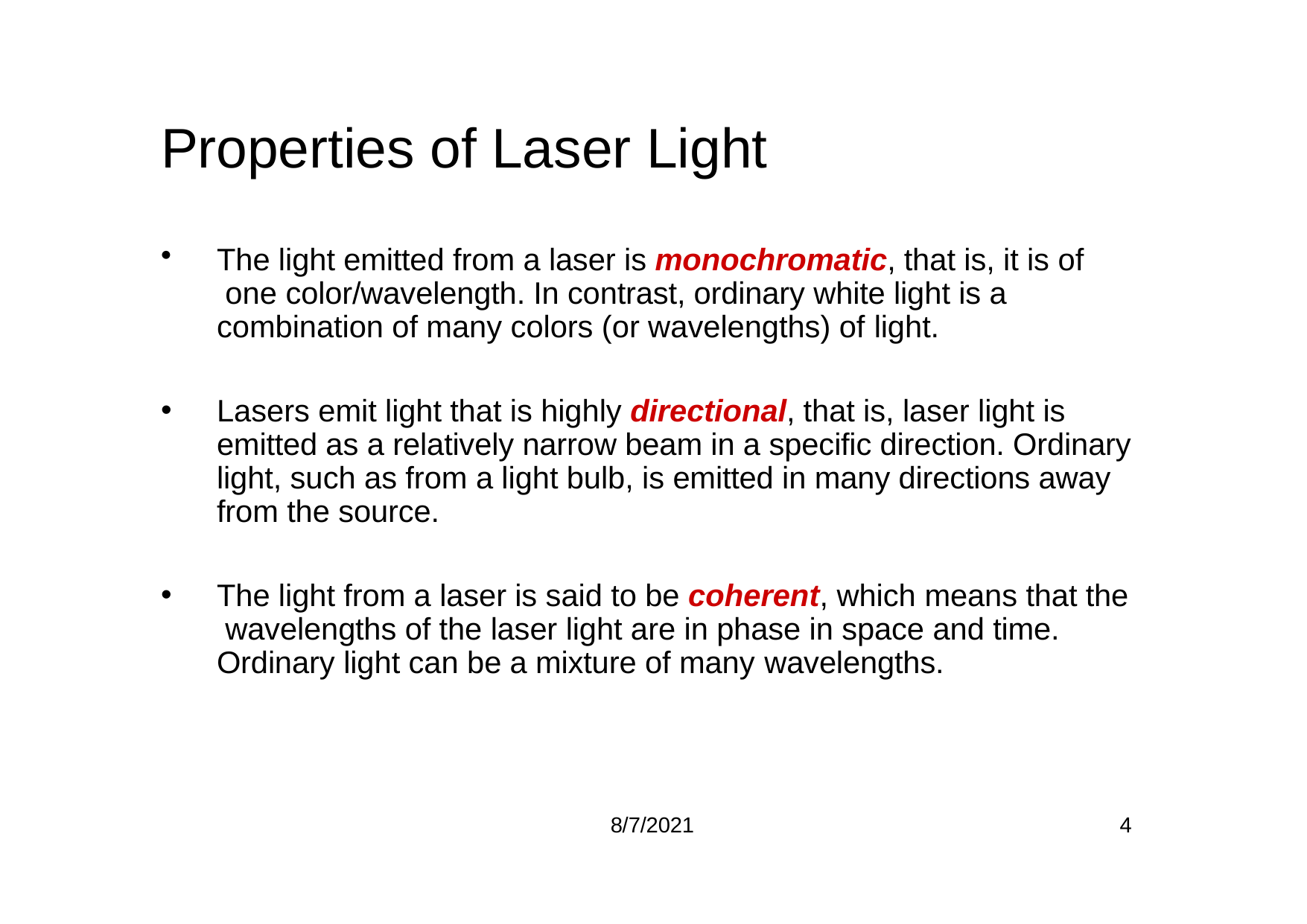

# Properties of Laser Light
The light emitted from a laser is monochromatic, that is, it is of  one color/wavelength. In contrast, ordinary white light is a  combination of many colors (or wavelengths) of light.

Lasers emit light that is highly directional, that is, laser light is  emitted as a relatively narrow beam in a specific direction. Ordinary  light, such as from a light bulb, is emitted in many directions away  from the source.

The light from a laser is said to be coherent, which means that the  wavelengths of the laser light are in phase in space and time.  Ordinary light can be a mixture of many wavelengths.
8/7/2021
4